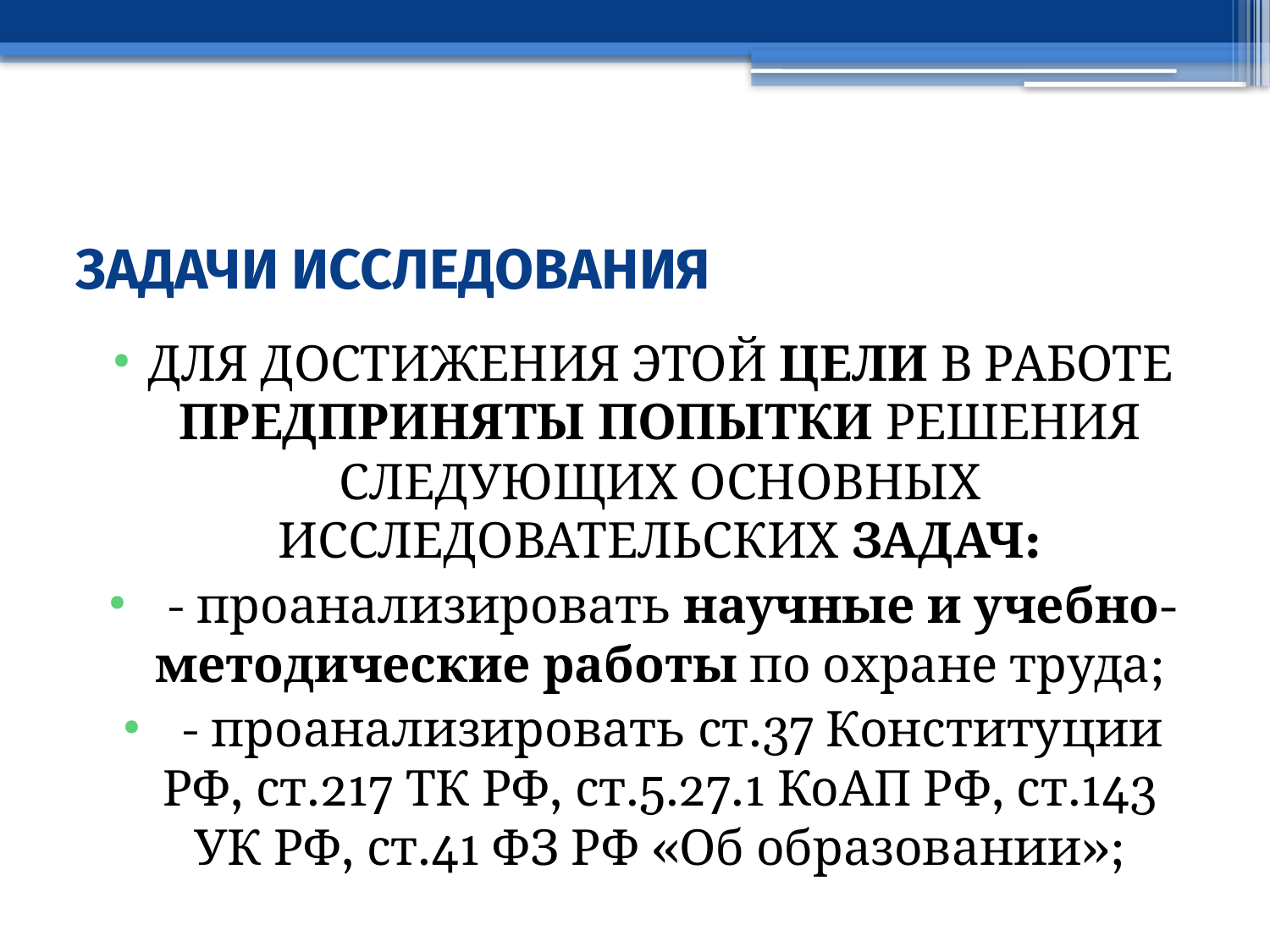

# ЗАДАЧИ ИССЛЕДОВАНИЯ

ДЛЯ ДОСТИЖЕНИЯ ЭТОЙ ЦЕЛИ В РАБОТЕ ПРЕДПРИНЯТЫ ПОПЫТКИ РЕШЕНИЯ СЛЕДУЮЩИХ ОСНОВНЫХ ИССЛЕДОВАТЕЛЬСКИХ ЗАДАЧ:
  - проанализировать научные и учебно-методические работы по охране труда;
  - проанализировать ст.37 Конституции РФ, ст.217 ТК РФ, ст.5.27.1 КоАП РФ, ст.143 УК РФ, ст.41 ФЗ РФ «Об образовании»;